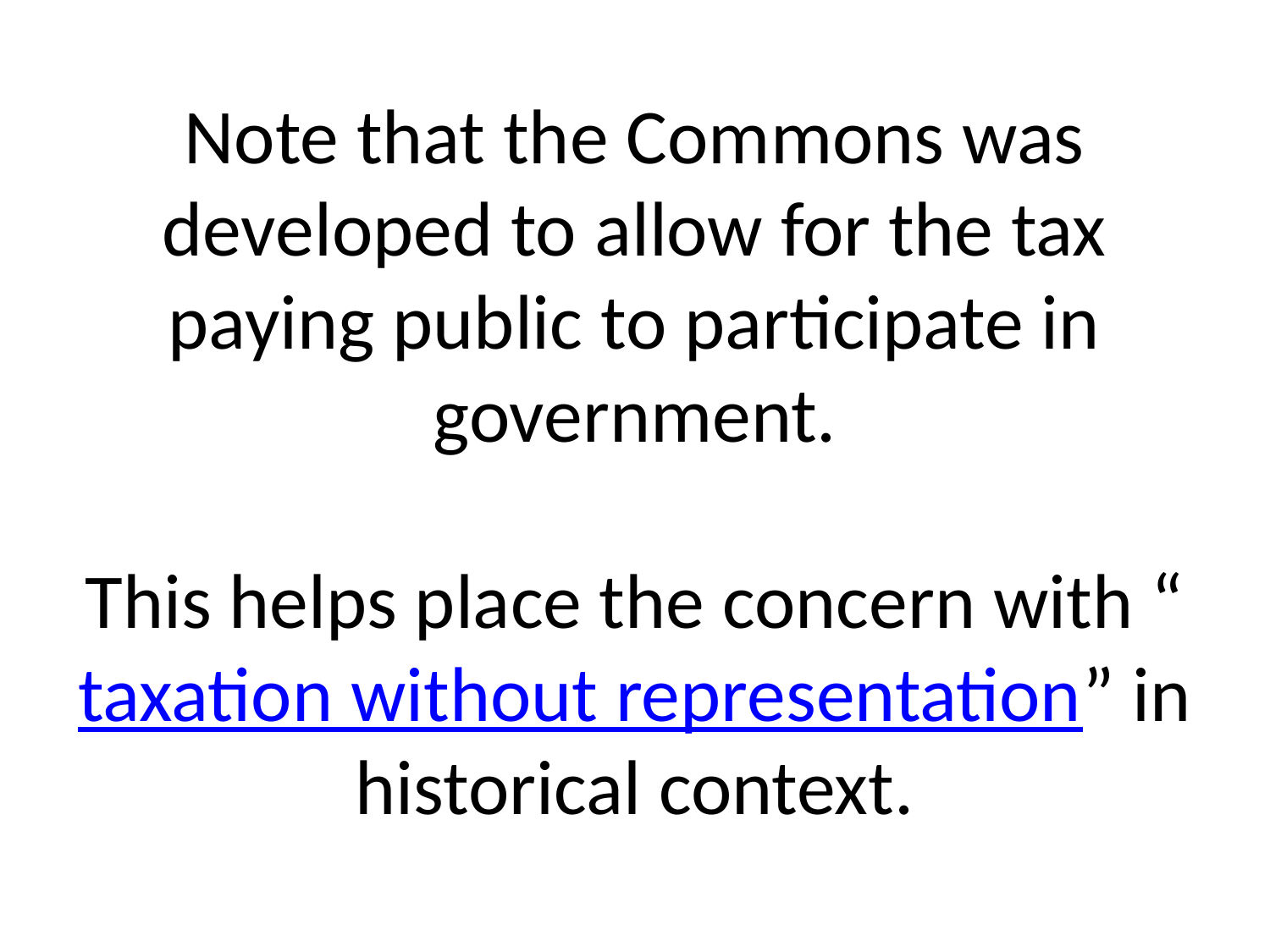

# Note that the Commons was developed to allow for the tax paying public to participate in government. This helps place the concern with “taxation without representation” in historical context.